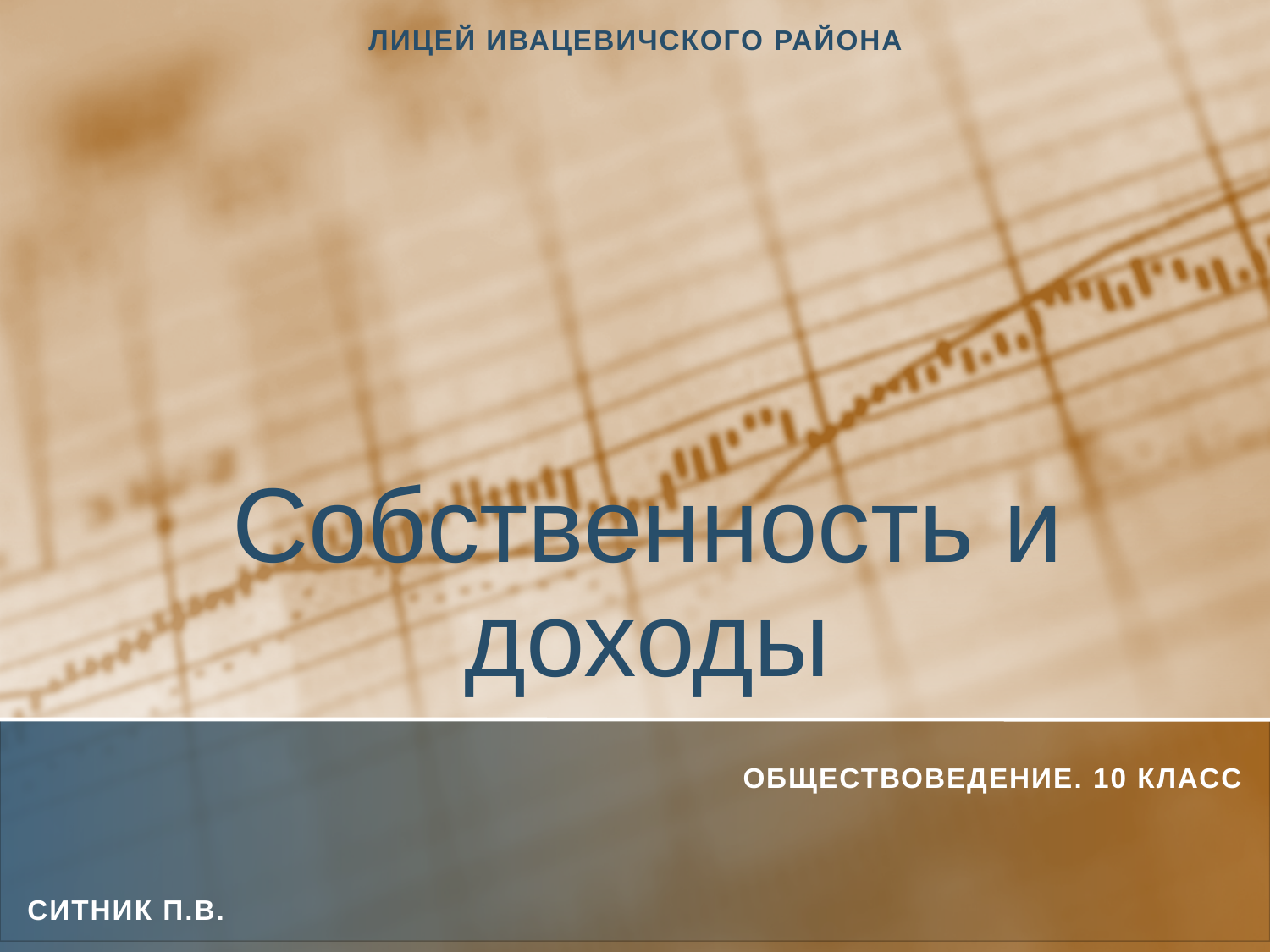

Лицей Ивацевичского района
# Собственность и доходы
Обществоведение. 10 класс
Ситник П.В.